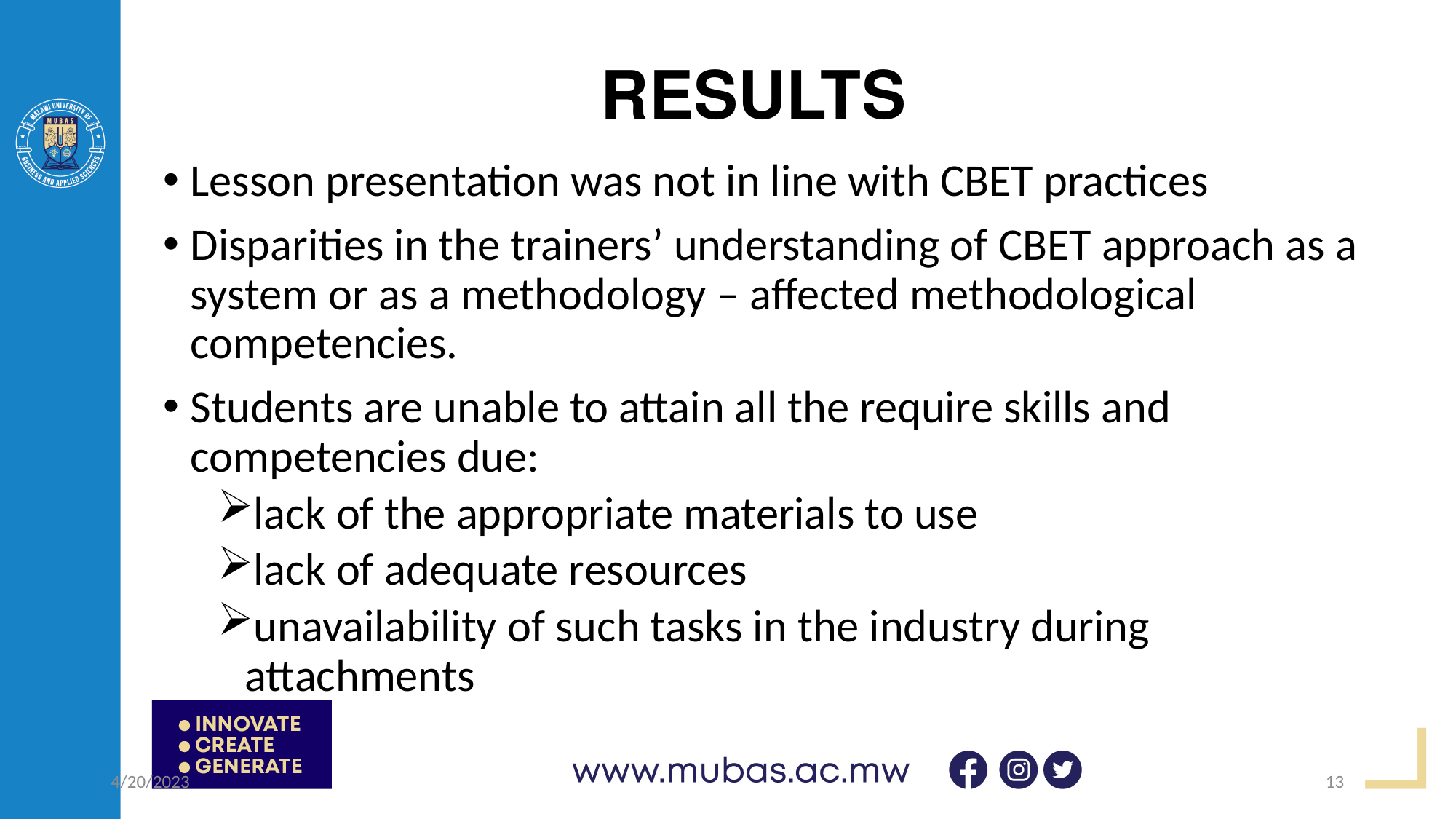

# RESULTS
Lesson presentation was not in line with CBET practices
Disparities in the trainers’ understanding of CBET approach as a system or as a methodology – affected methodological competencies.
Students are unable to attain all the require skills and competencies due:
lack of the appropriate materials to use
lack of adequate resources
unavailability of such tasks in the industry during attachments
4/20/2023
13